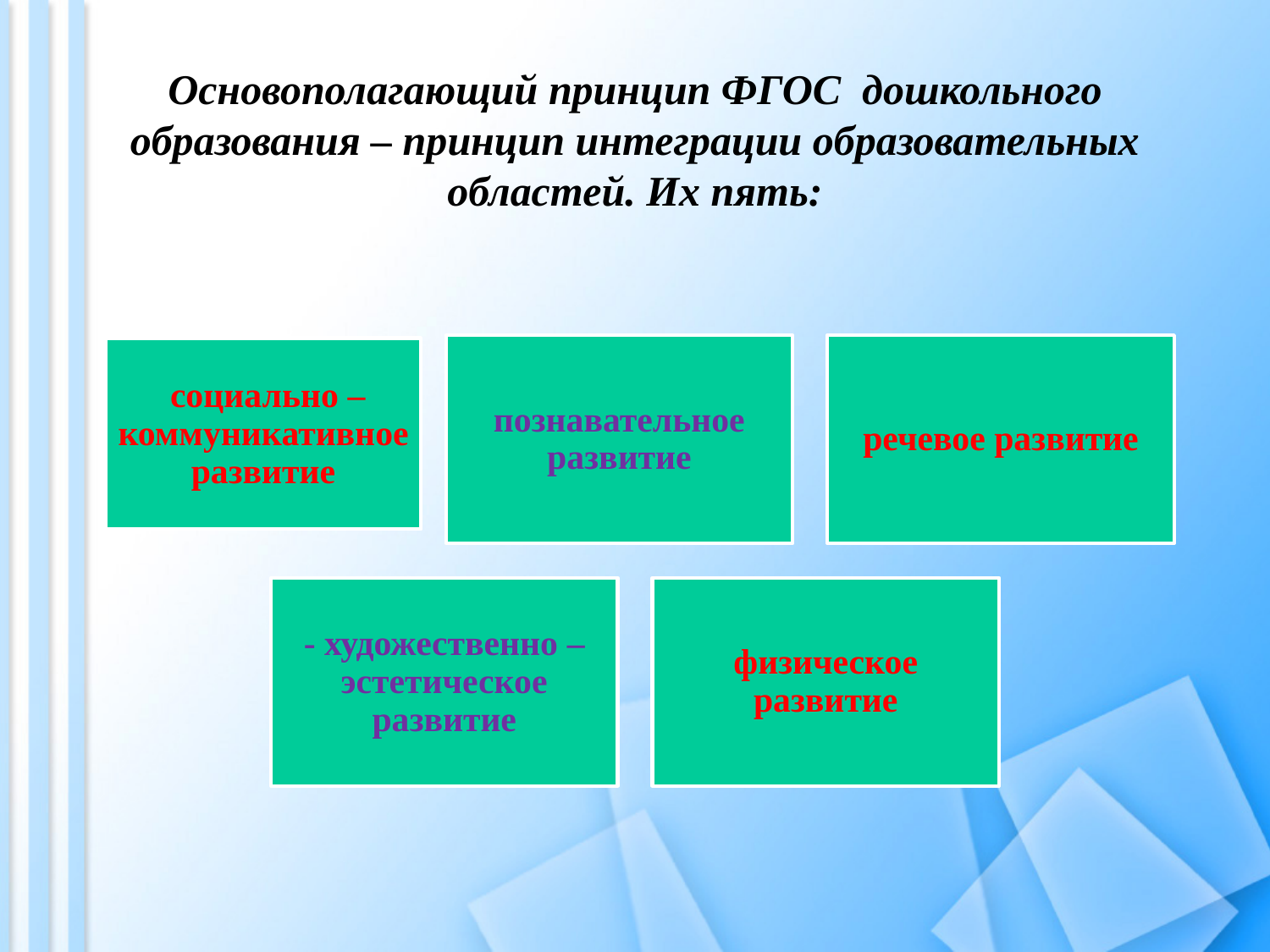

# Основополагающий принцип ФГОС  дошкольного образования – принцип интеграции образовательных областей. Их пять:
 социально – коммуникативное развитие
познавательное развитие
речевое развитие
- художественно – эстетическое развитие
физическое развитие